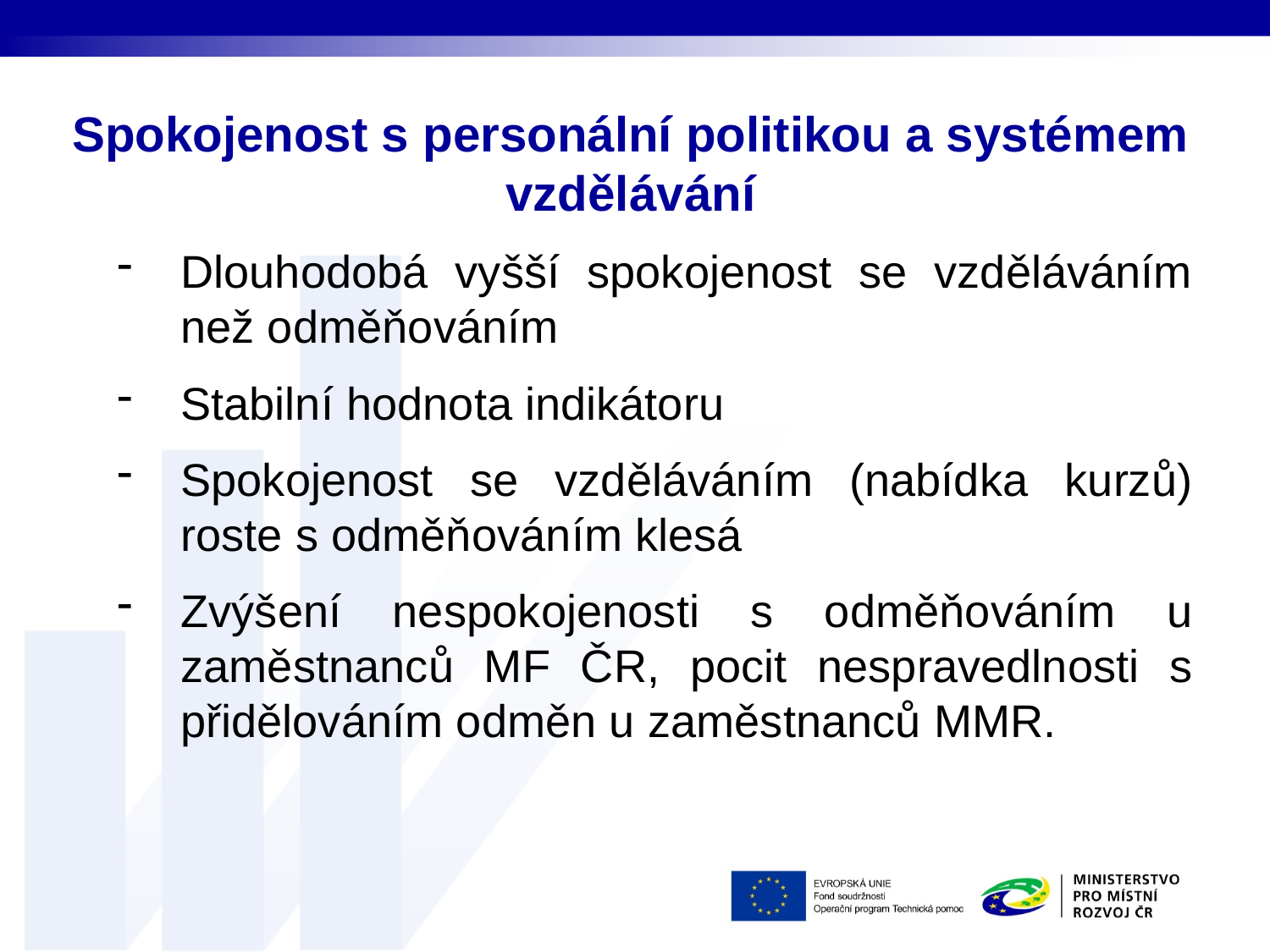

# Spokojenost s personální politikou a systémem vzdělávání
Dlouhodobá vyšší spokojenost se vzděláváním než odměňováním
Stabilní hodnota indikátoru
Spokojenost se vzděláváním (nabídka kurzů) roste s odměňováním klesá
Zvýšení nespokojenosti s odměňováním u zaměstnanců MF ČR, pocit nespravedlnosti s přidělováním odměn u zaměstnanců MMR.